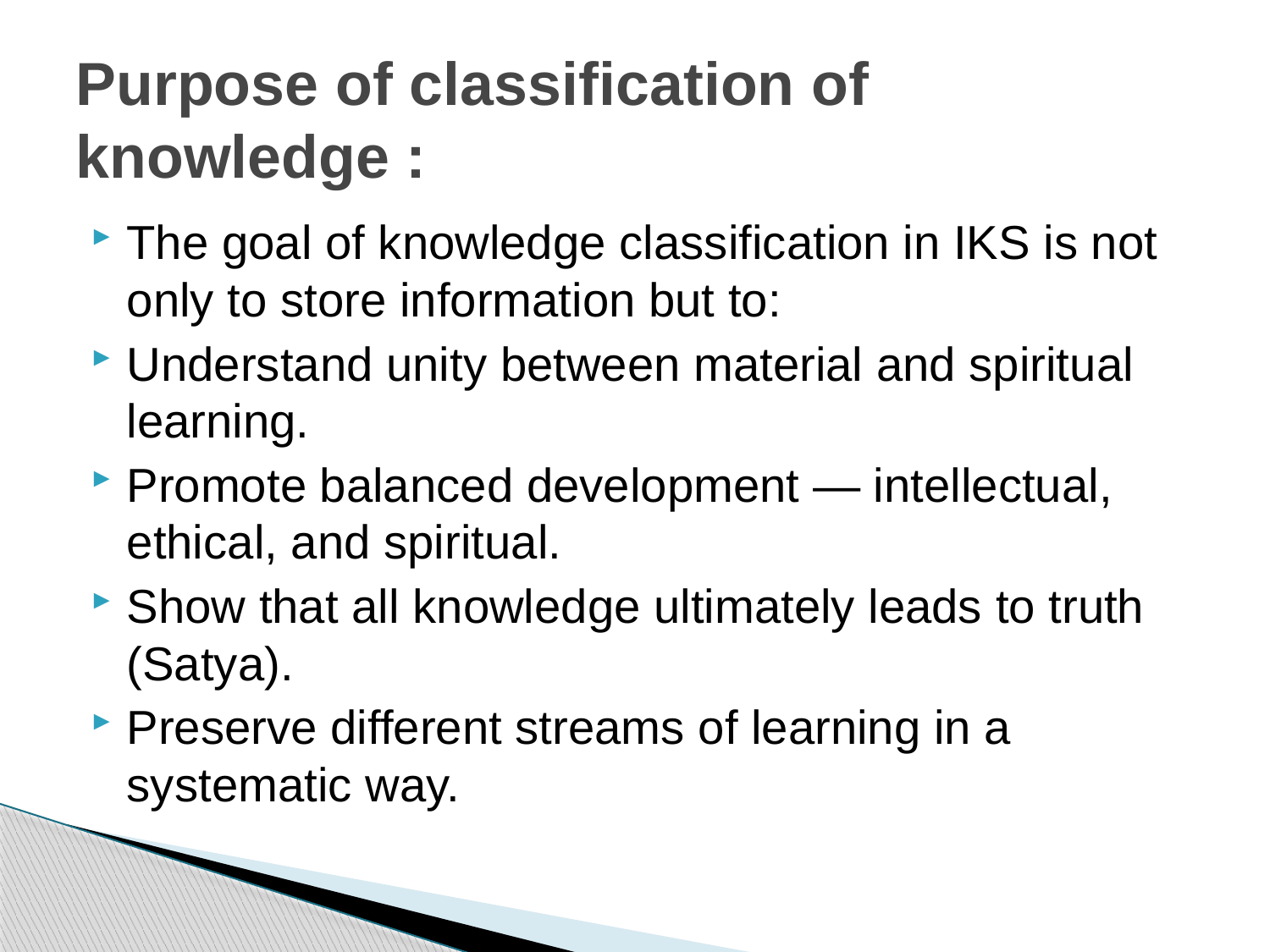

# Purpose of classification of knowledge :
The goal of knowledge classification in IKS is not only to store information but to:
Understand unity between material and spiritual learning.
Promote balanced development — intellectual, ethical, and spiritual.
Show that all knowledge ultimately leads to truth (Satya).
Preserve different streams of learning in a systematic way.